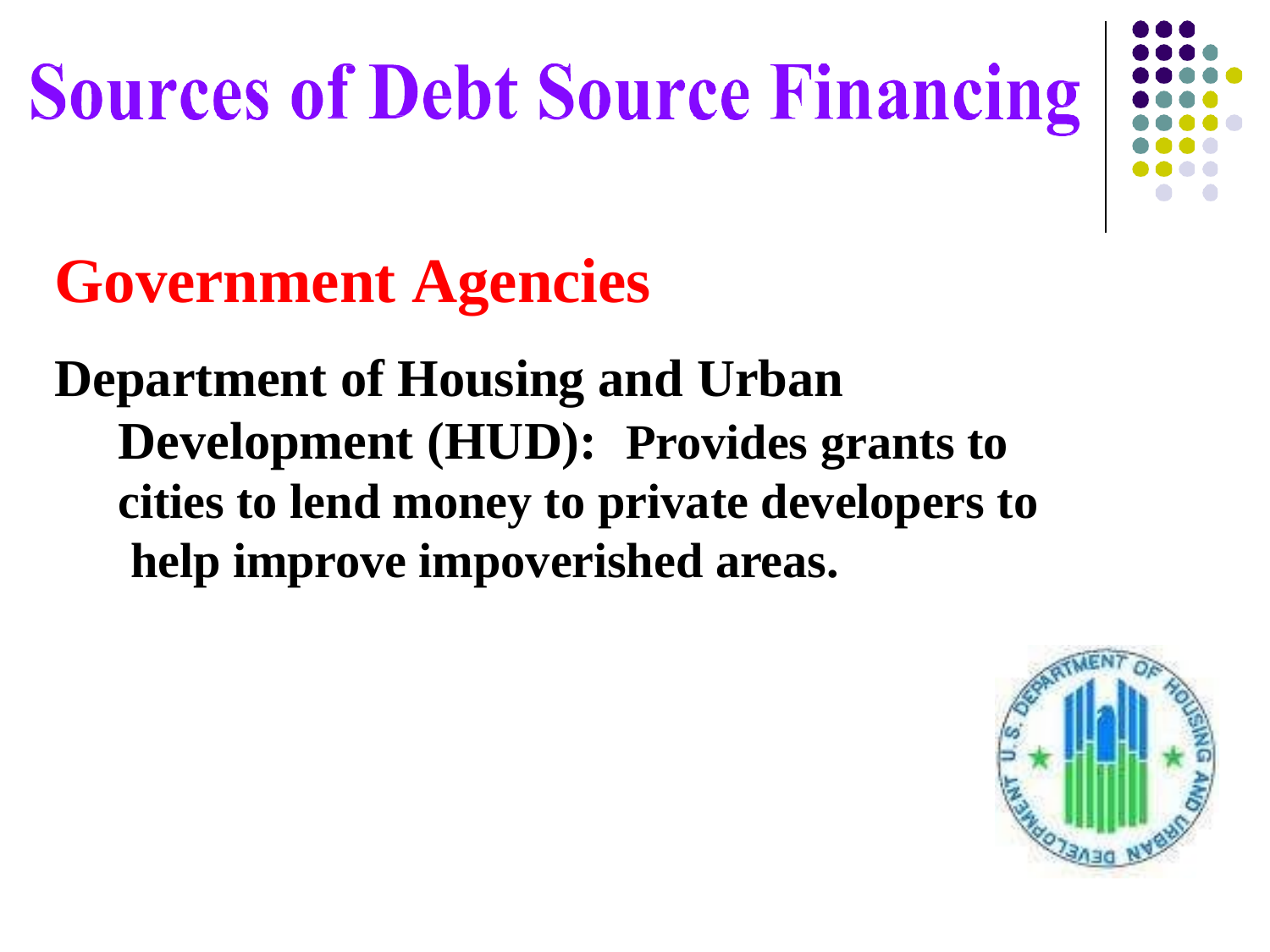

# Government Agencies
Department of Housing and Urban  Development (HUD):	Provides grants to  cities to lend money to private developers to  help improve impoverished areas.